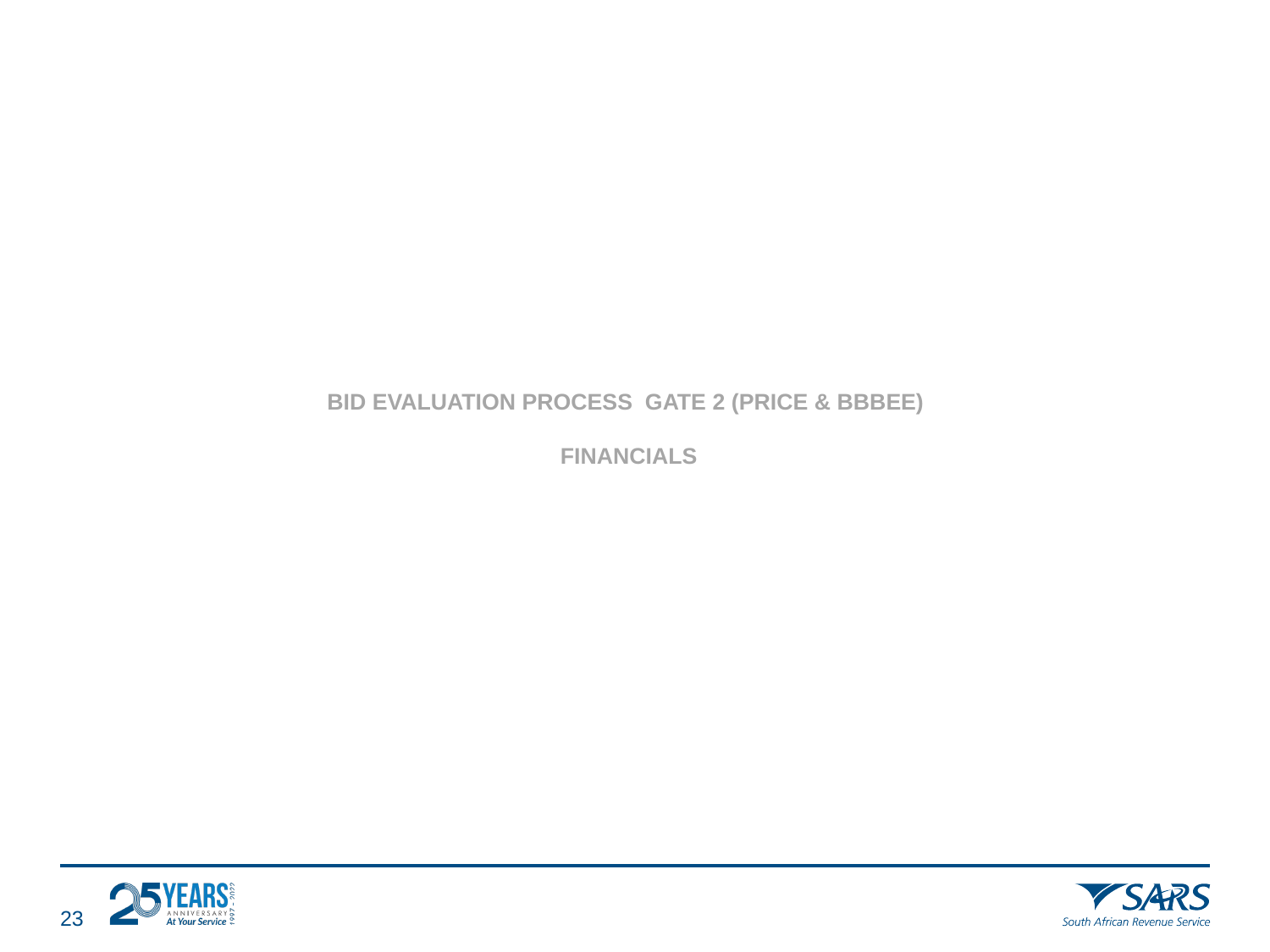

BID EVALUATION PROCESS  GATE 2 (PRICE & BBBEE)

FINANCIALS

23